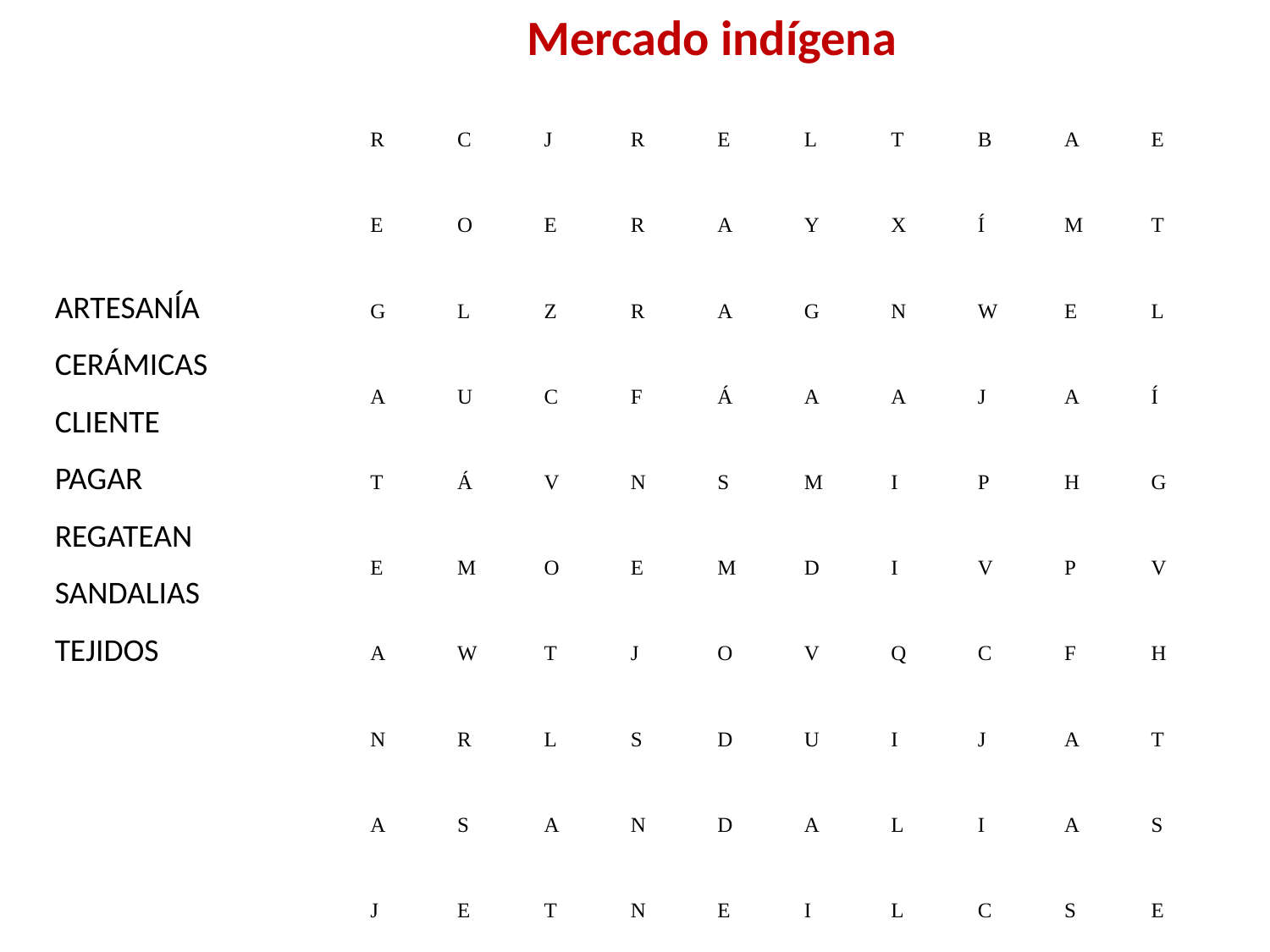

Mercado indígena
| R | C | J | R | E | L | T | B | A | E |
| --- | --- | --- | --- | --- | --- | --- | --- | --- | --- |
| E | O | E | R | A | Y | X | Í | M | T |
| G | L | Z | R | A | G | N | W | E | L |
| A | U | C | F | Á | A | A | J | A | Í |
| T | Á | V | N | S | M | I | P | H | G |
| E | M | O | E | M | D | I | V | P | V |
| A | W | T | J | O | V | Q | C | F | H |
| N | R | L | S | D | U | I | J | A | T |
| A | S | A | N | D | A | L | I | A | S |
| J | E | T | N | E | I | L | C | S | E |
ARTESANĺA
CERÁMICAS
CLIENTE
PAGAR
REGATEAN
SANDALIAS
TEJIDOS